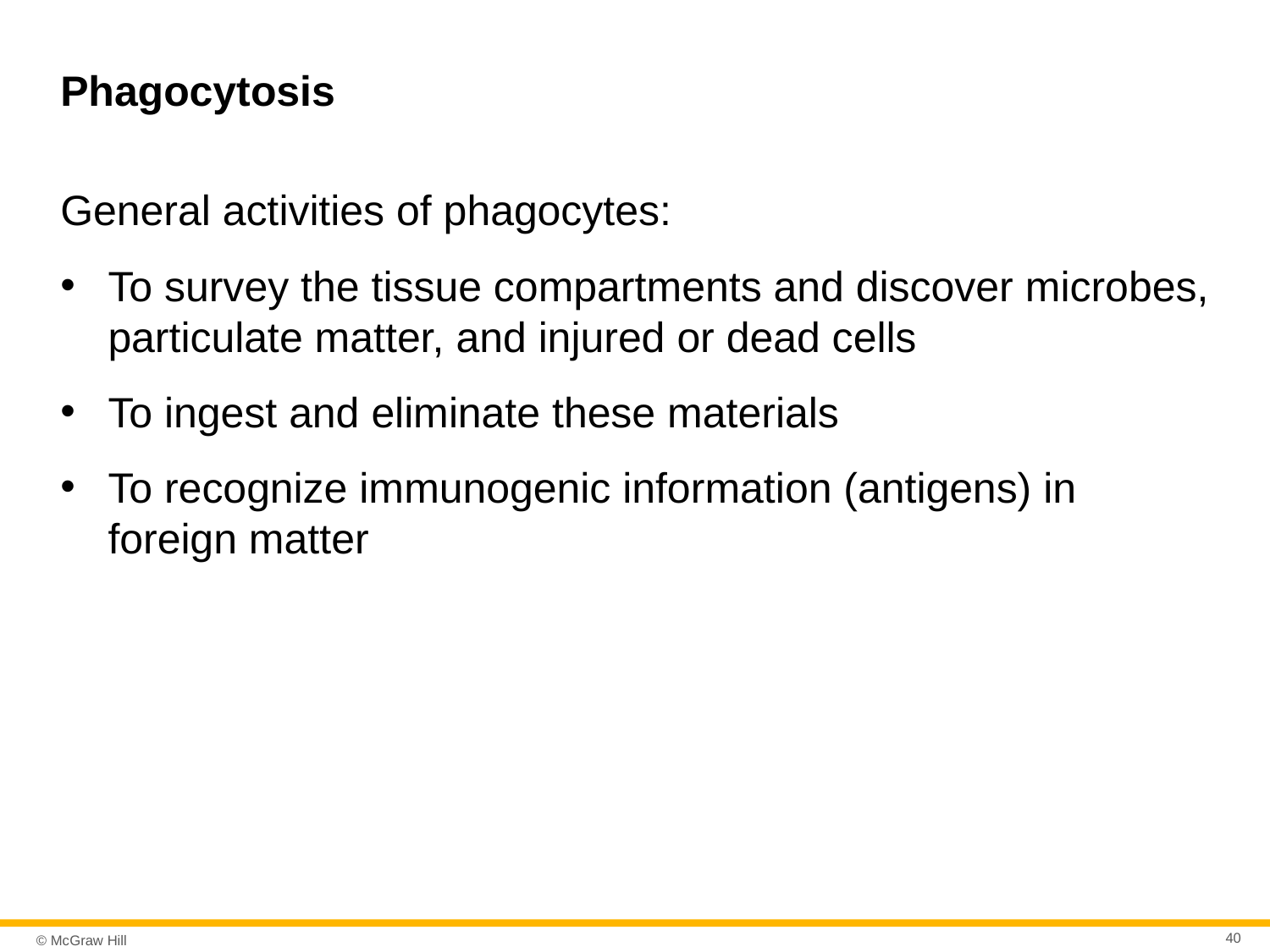

# Phagocytosis
General activities of phagocytes:
To survey the tissue compartments and discover microbes, particulate matter, and injured or dead cells
To ingest and eliminate these materials
To recognize immunogenic information (antigens) in foreign matter